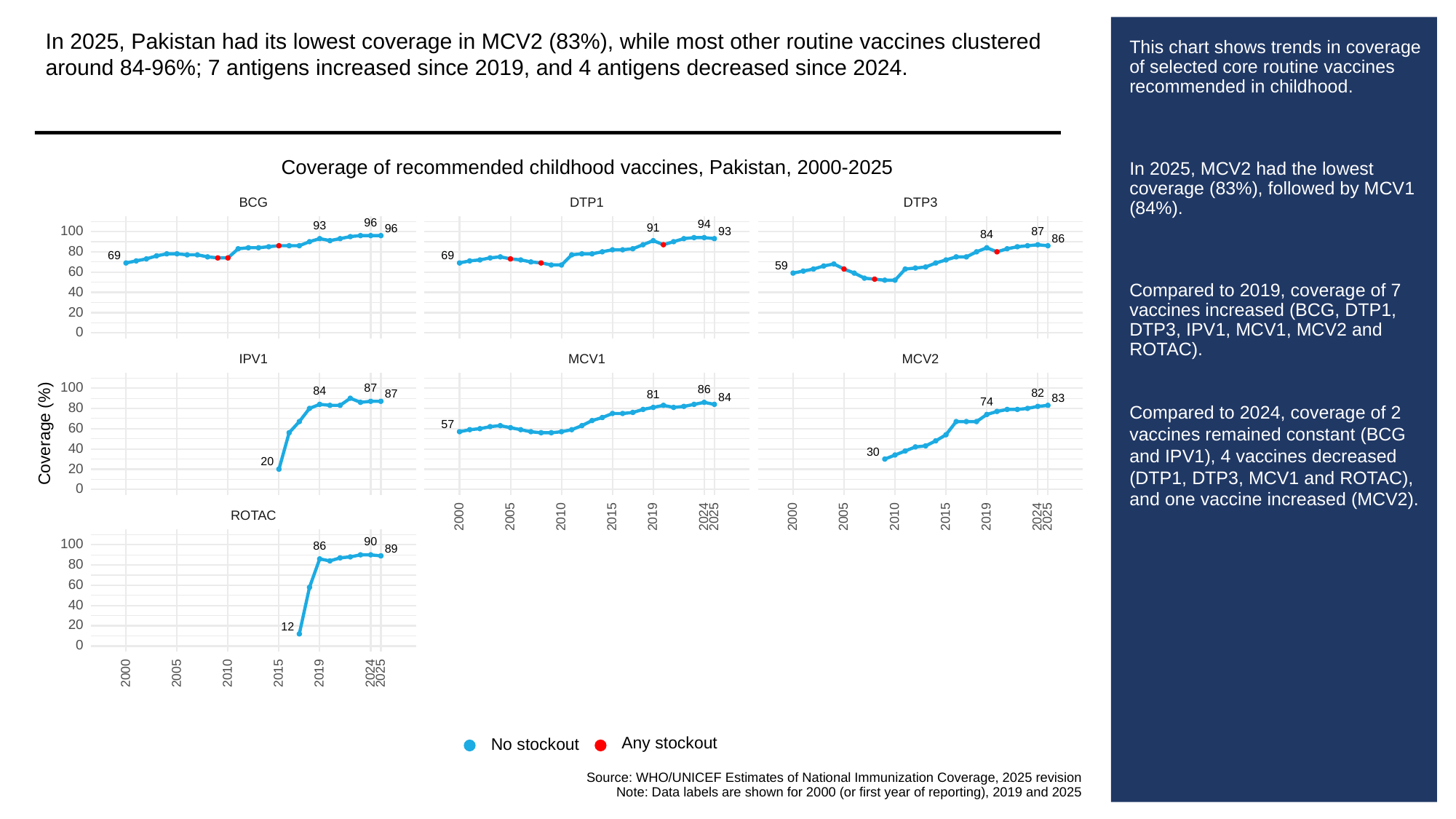

In 2025, Pakistan had its lowest coverage in MCV2 (83%), while most other routine vaccines clustered around 84-96%; 7 antigens increased since 2019, and 4 antigens decreased since 2024.
# This chart shows trends in coverage of selected core routine vaccines recommended in childhood.

In 2025, MCV2 had the lowest coverage (83%), followed by MCV1 (84%).

Compared to 2019, coverage of 7 vaccines increased (BCG, DTP1, DTP3, IPV1, MCV1, MCV2 and ROTAC).

Compared to 2024, coverage of 2 vaccines remained constant (BCG and IPV1), 4 vaccines decreased (DTP1, DTP3, MCV1 and ROTAC), and one vaccine increased (MCV2).

Coverage of recommended childhood vaccines, Pakistan, 2000-2025
BCG
DTP3
DTP1

96
94

93
91
96
100
93
87
84

86

80

69
69

59

60

40

20

0

MCV1
MCV2
IPV1

100
87
86
84

82
87
81
84
83

74

80

57

60

Coverage (%)

40

30

20

20

0

ROTAC
2000
2005
2010
2015
2019
2024
2025
2000
2005
2010
2015
2019
2024
2025

90
100
86

89

80

60

40

20
12

0

2000
2005
2010
2015
2019
2024
2025
Any stockout
No stockout

Source: WHO/UNICEF Estimates of National Immunization Coverage, 2025 revision
Note: Data labels are shown for 2000 (or first year of reporting), 2019 and 2025